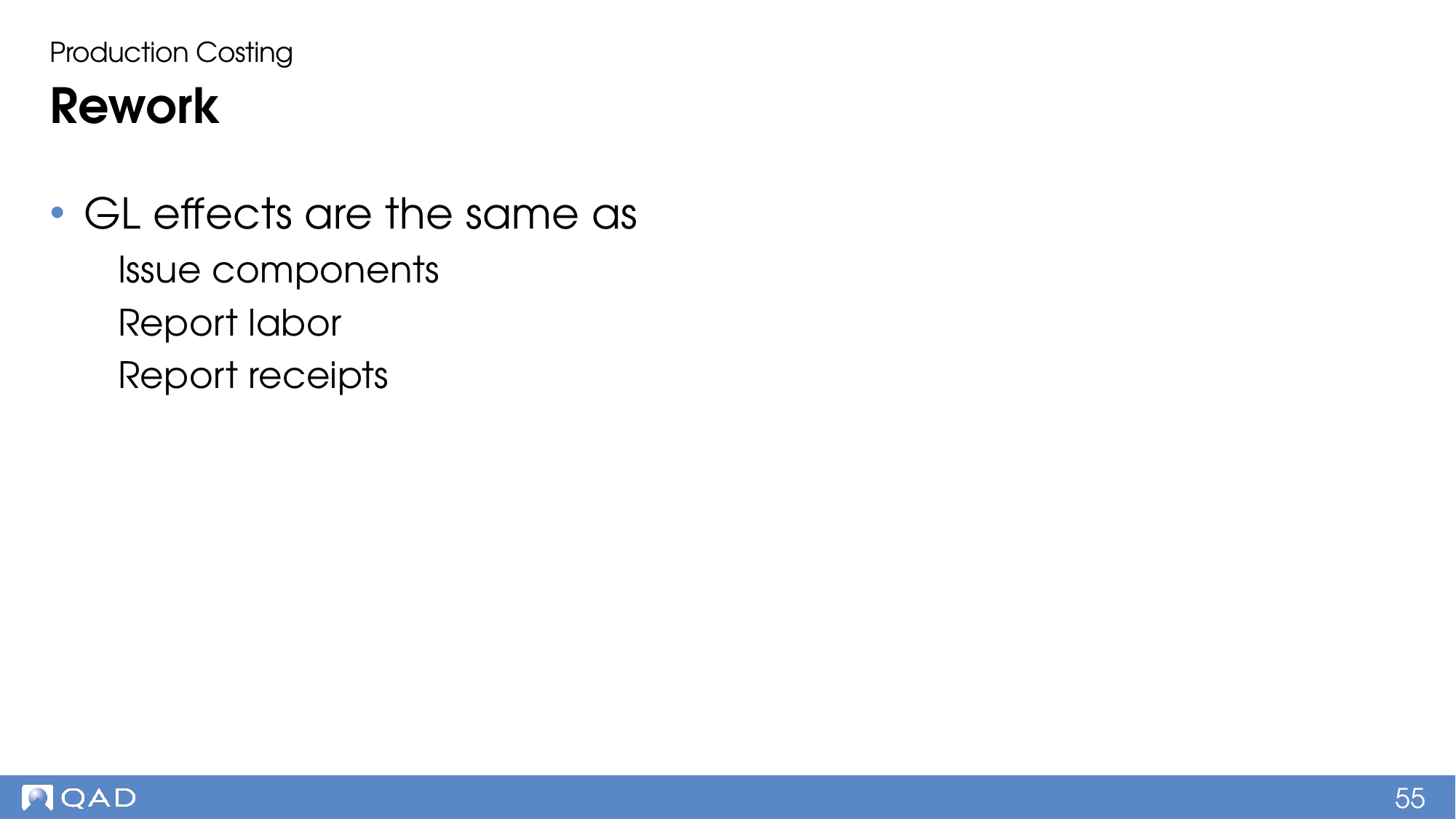

Production Costing
# Rework
GL effects are the same as
Issue components
Report labor
Report receipts
55